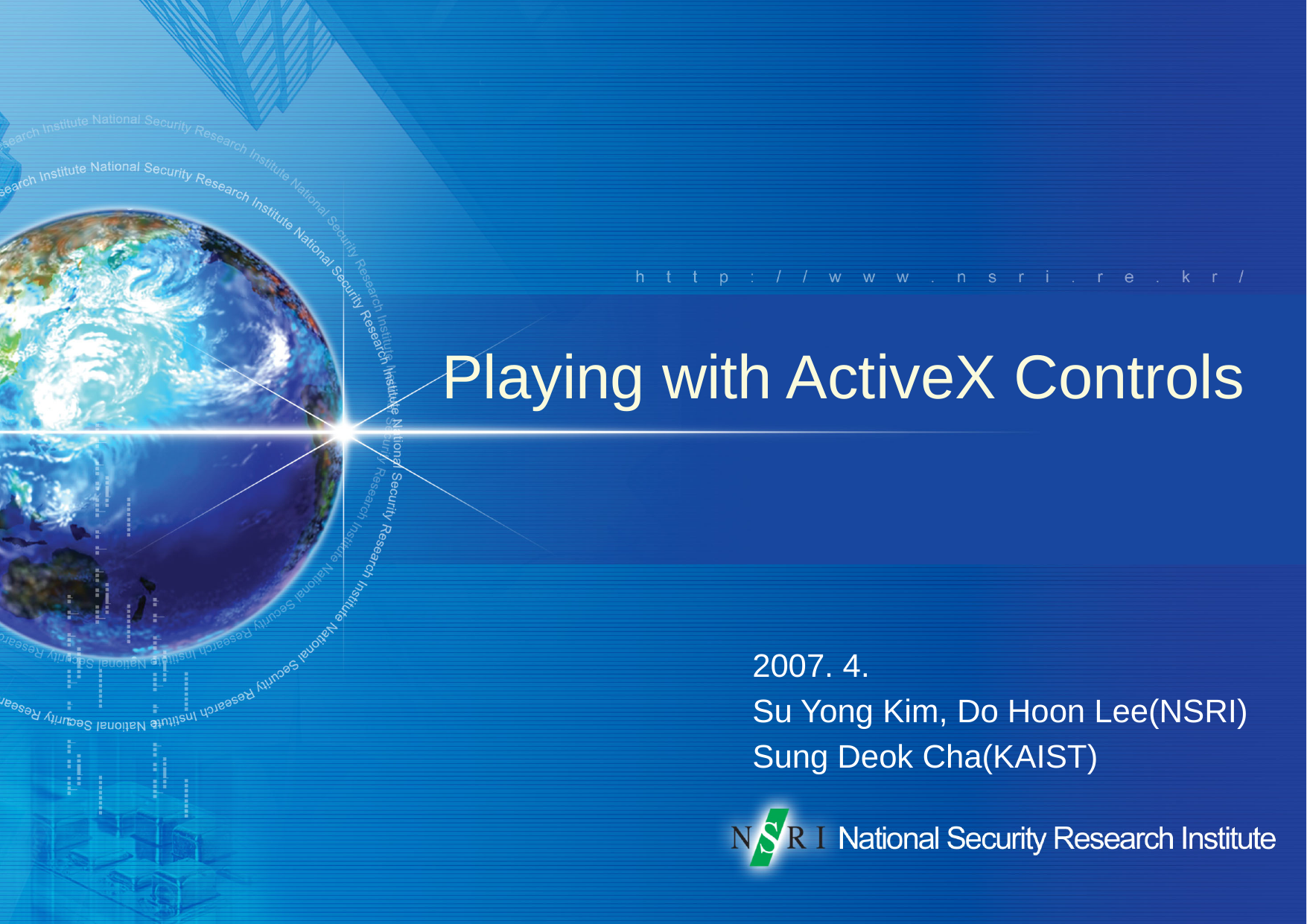

# Playing with ActiveX Controls
2007. 4.
Su Yong Kim, Do Hoon Lee(NSRI)
Sung Deok Cha(KAIST)